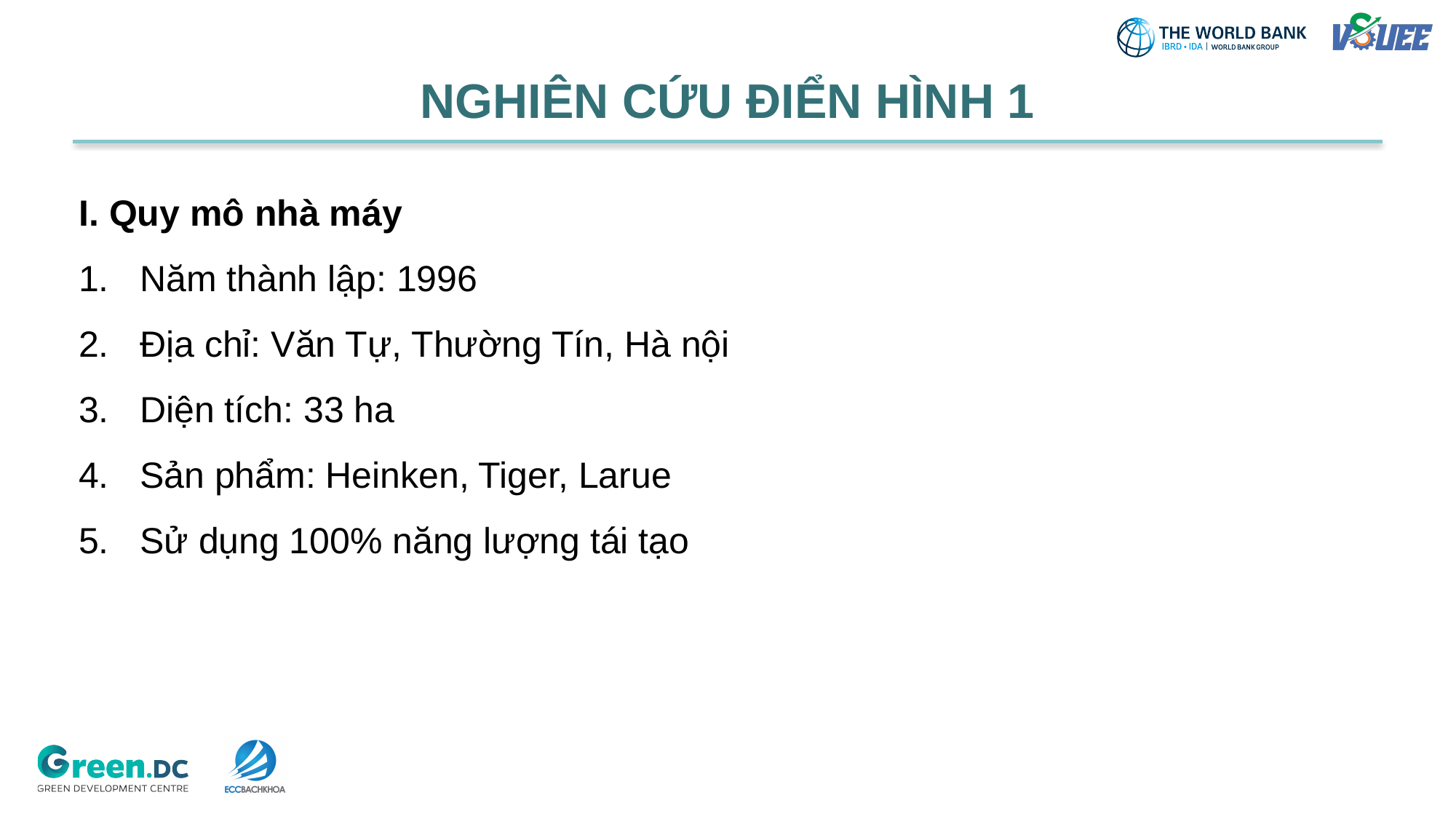

NGHIÊN CỨU ĐIỂN HÌNH 1

I. Quy mô nhà máy
Năm thành lập: 1996
Địa chỉ: Văn Tự, Thường Tín, Hà nội
Diện tích: 33 ha
Sản phẩm: Heinken, Tiger, Larue
Sử dụng 100% năng lượng tái tạo